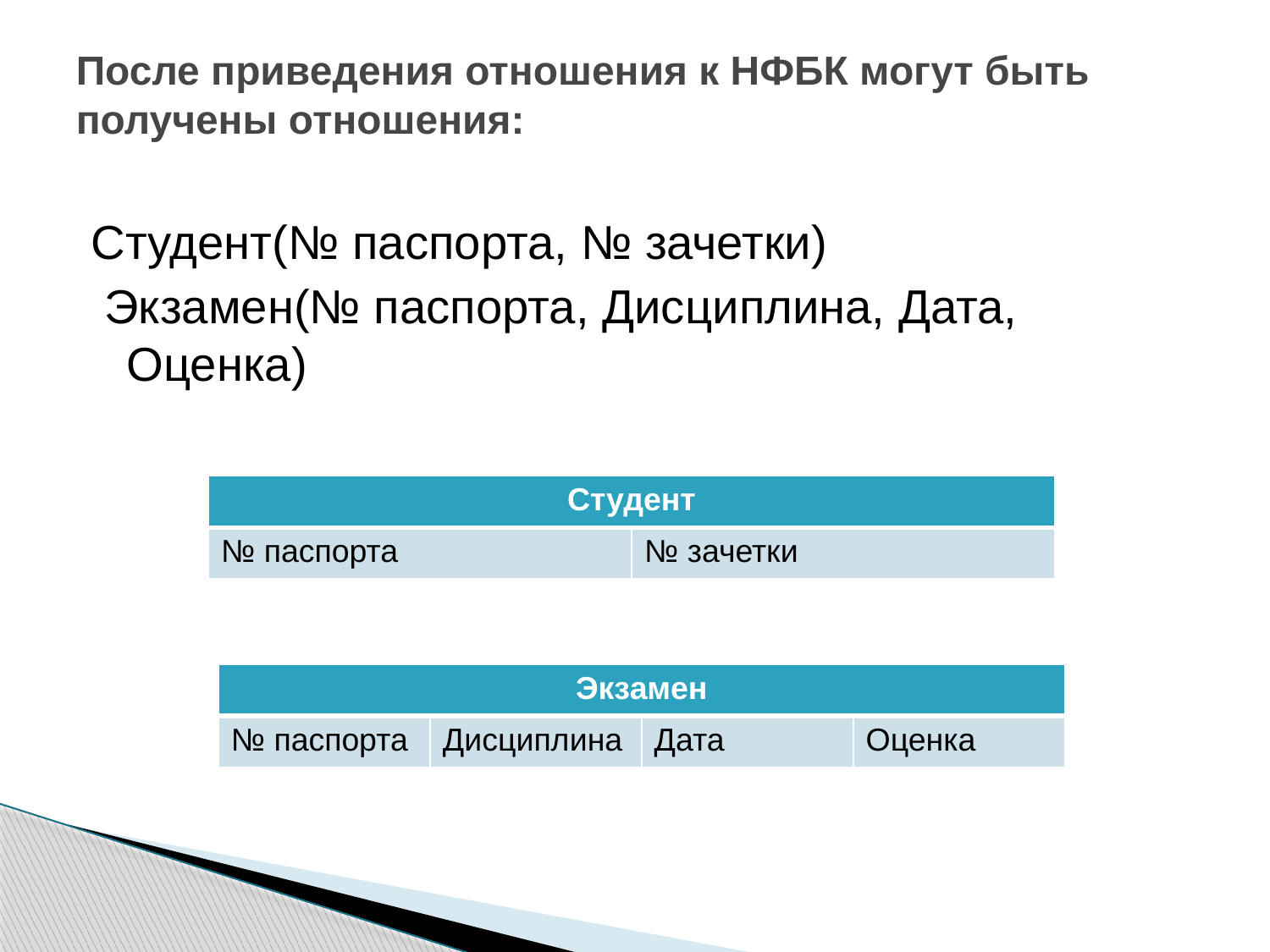

# После приведения отношения к НФБК могут быть получены отношения:
Студент(№ паспорта, № зачетки)
 Экзамен(№ паспорта, Дисциплина, Дата, Оценка)

| Студент |  |
| --- | --- |
| № паспорта | № зачетки |
| Экзамен |  |  |  |
| --- | --- | --- | --- |
| № паспорта | Дисциплина | Дата | Оценка |